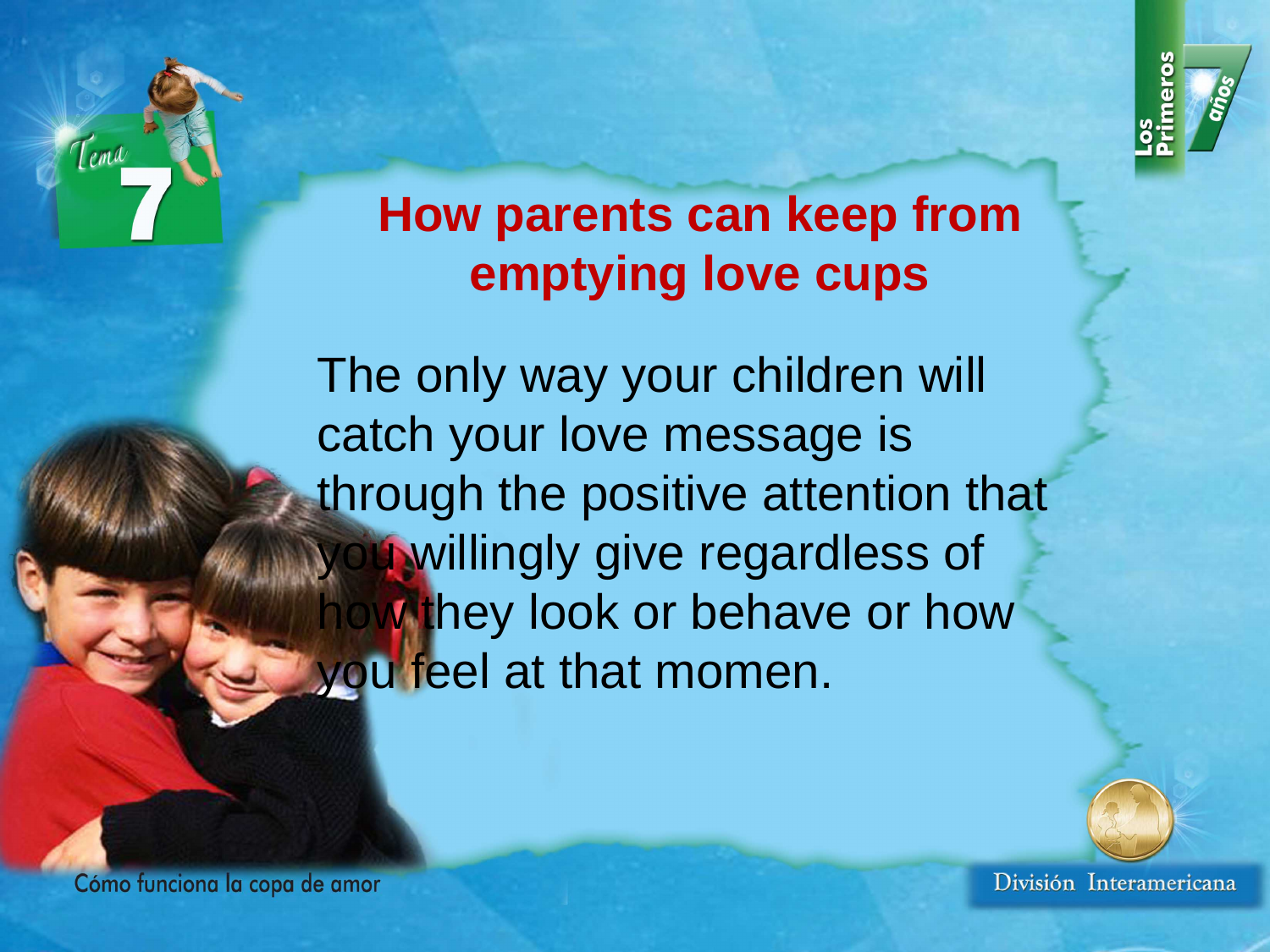

How parents can keep from emptying love cups

The only way your children will catch your love message is through the positive attention that you willingly give regardless of how they look or behave or how you feel at that momen.